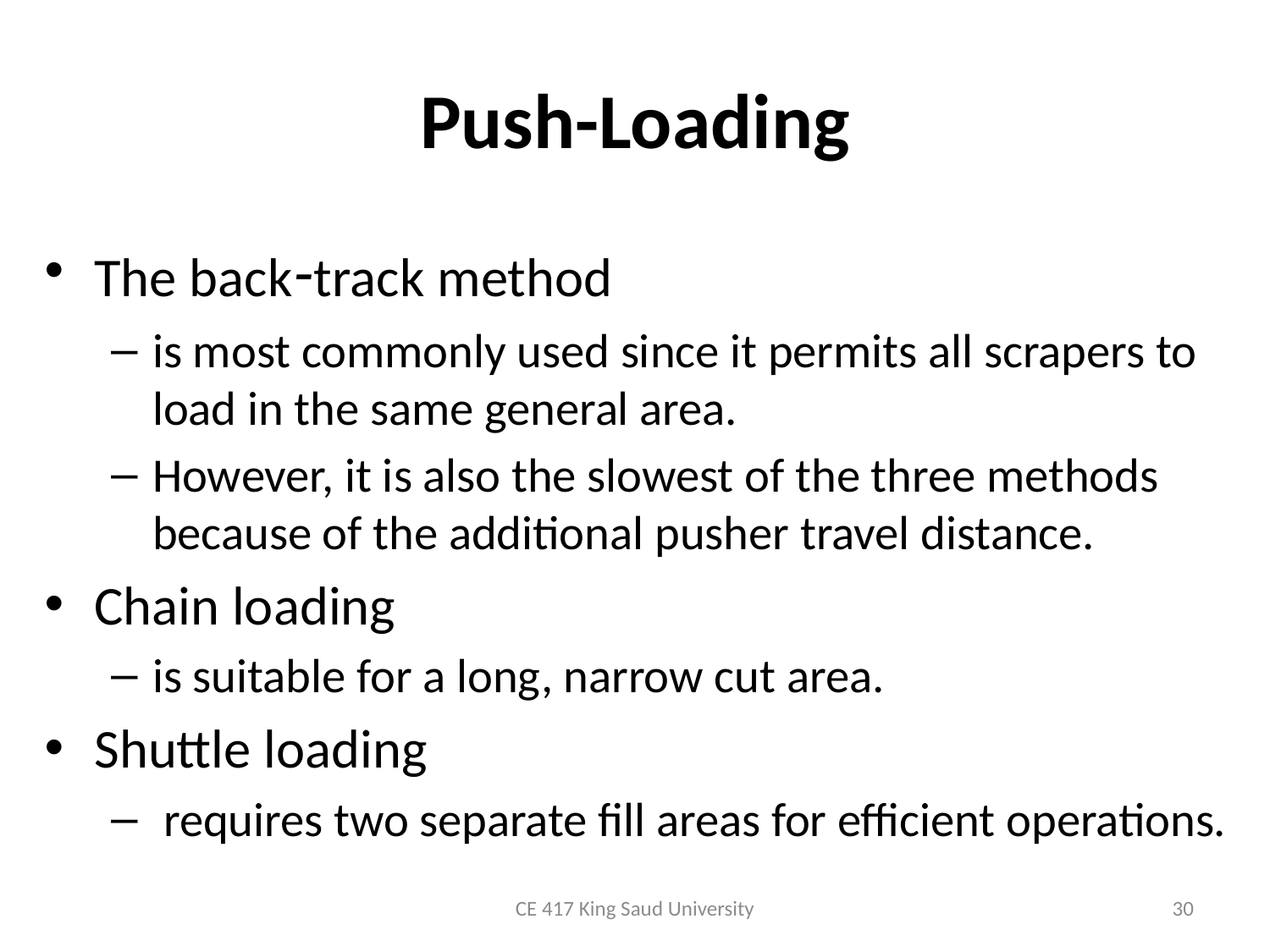

# Push-Loading
The back-track method
is most commonly used since it permits all scrapers to load in the same general area.
However, it is also the slowest of the three methods because of the additional pusher travel distance.
Chain loading
is suitable for a long, narrow cut area.
Shuttle loading
 requires two separate fill areas for efficient operations.
CE 417 King Saud University
30